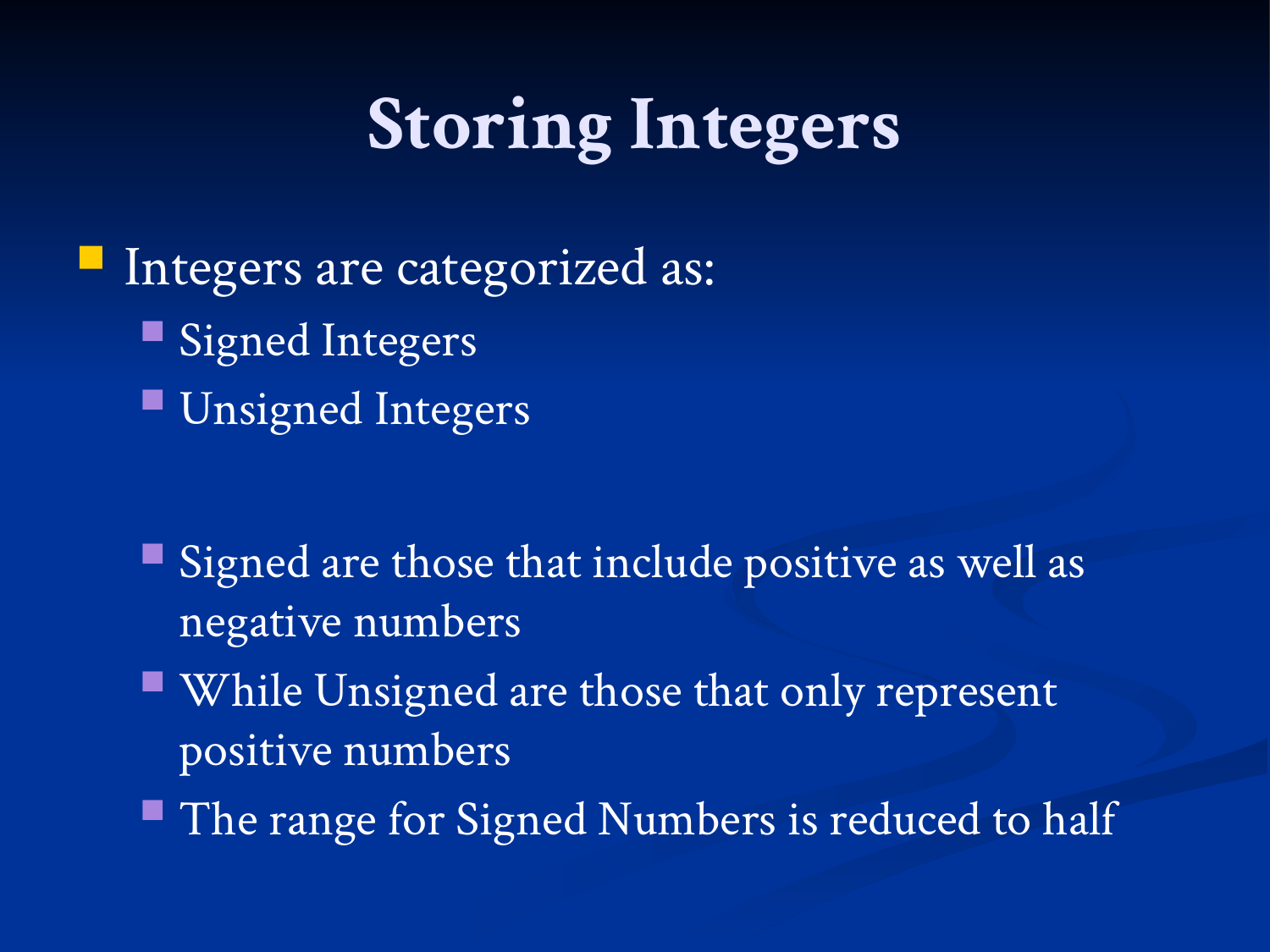

# Storing Integers
Integers are categorized as:
Signed Integers
Unsigned Integers

Signed are those that include positive as well as negative numbers
While Unsigned are those that only represent positive numbers
The range for Signed Numbers is reduced to half